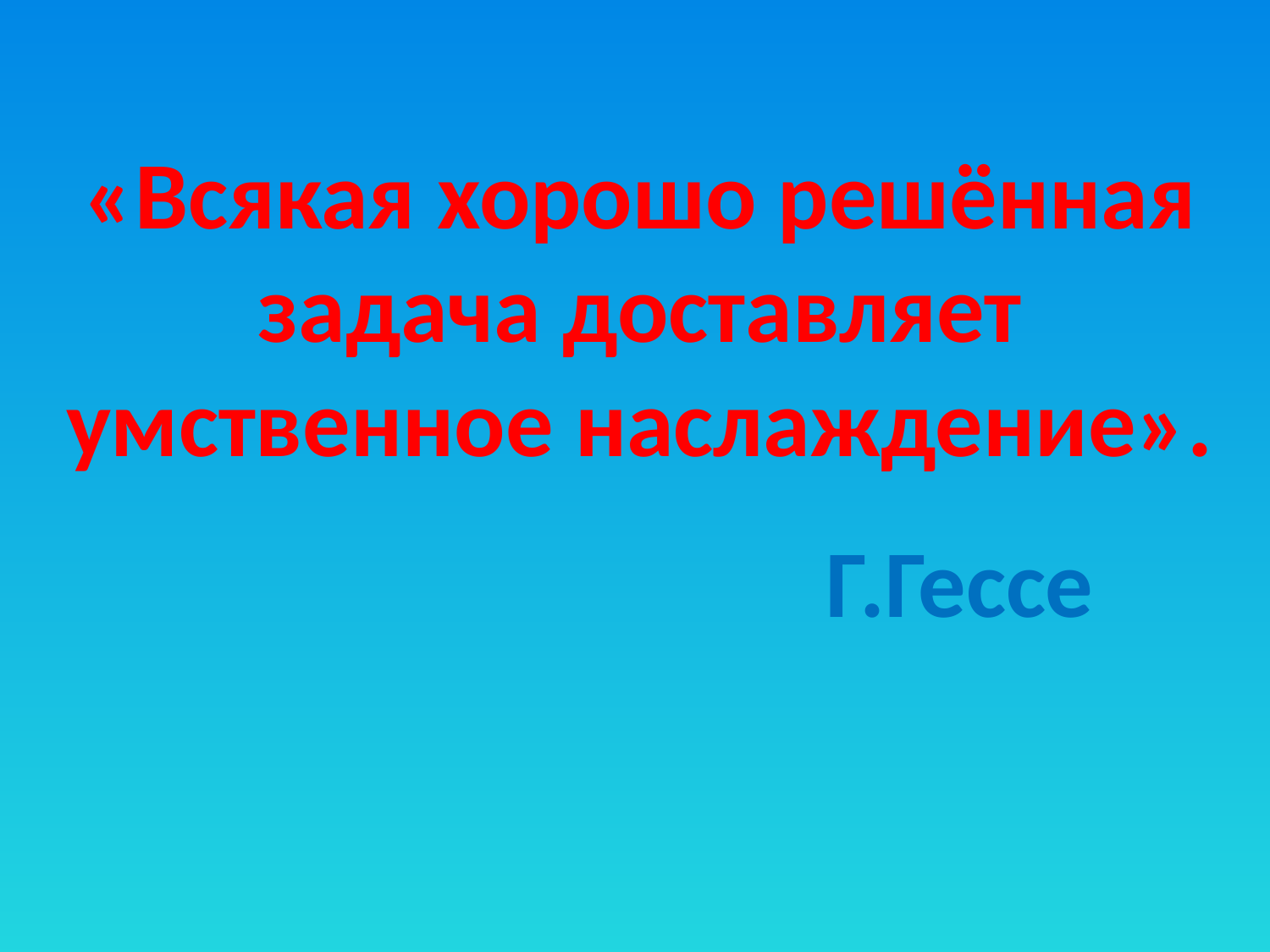

«Всякая хорошо решённая задача доставляет умственное наслаждение».
Г.Гессе